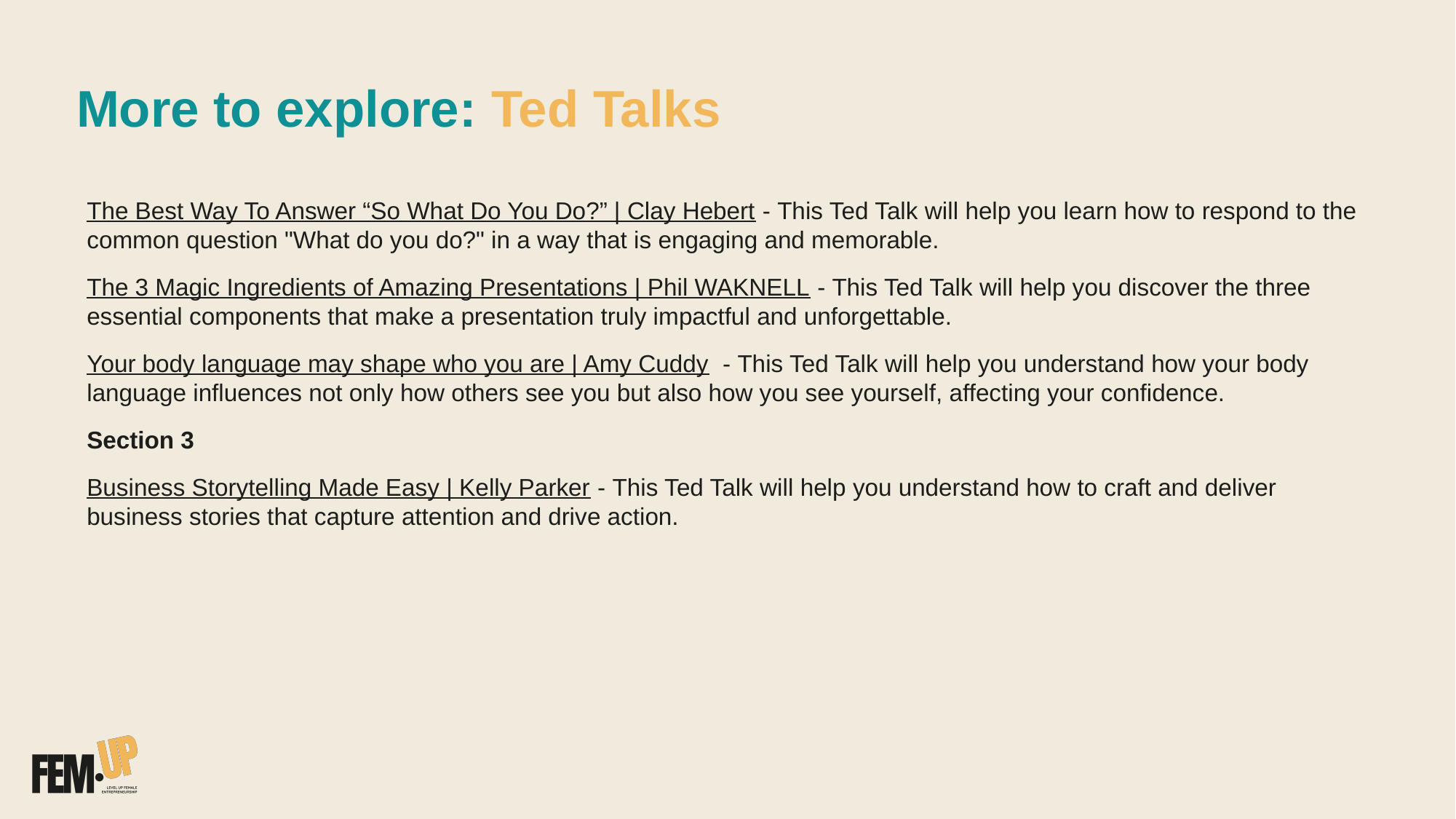

# More to explore: Ted Talks
The Best Way To Answer “So What Do You Do?” | Clay Hebert - This Ted Talk will help you learn how to respond to the common question "What do you do?" in a way that is engaging and memorable.
The 3 Magic Ingredients of Amazing Presentations | Phil WAKNELL - This Ted Talk will help you discover the three essential components that make a presentation truly impactful and unforgettable.
Your body language may shape who you are | Amy Cuddy  - This Ted Talk will help you understand how your body language influences not only how others see you but also how you see yourself, affecting your confidence.
Section 3
Business Storytelling Made Easy | Kelly Parker - This Ted Talk will help you understand how to craft and deliver business stories that capture attention and drive action.